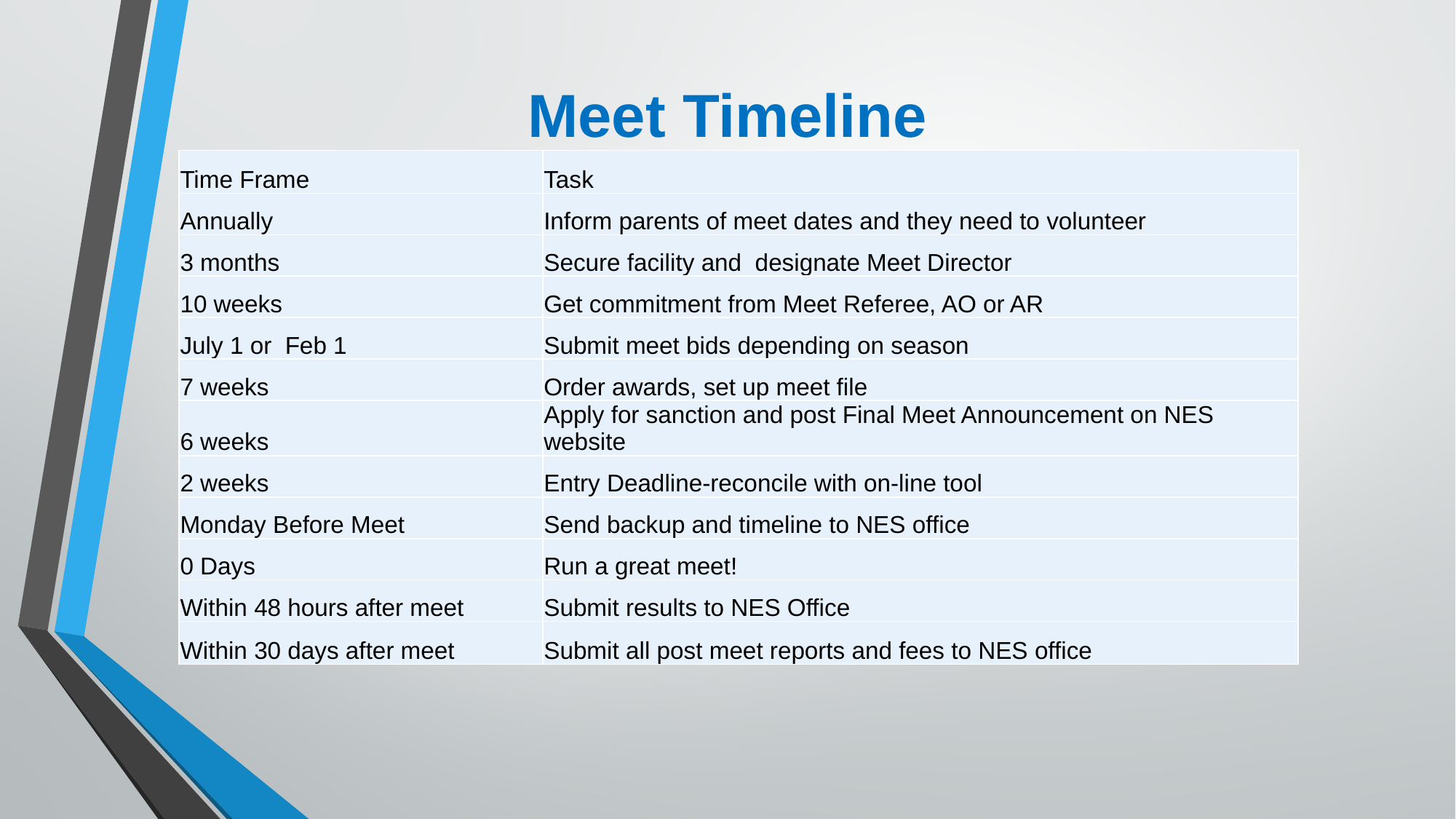

# Meet Timeline
| Time Frame | Task |
| --- | --- |
| Annually | Inform parents of meet dates and they need to volunteer |
| 3 months | Secure facility and designate Meet Director |
| 10 weeks | Get commitment from Meet Referee, AO or AR |
| July 1 or Feb 1 | Submit meet bids depending on season |
| 7 weeks | Order awards, set up meet file |
| 6 weeks | Apply for sanction and post Final Meet Announcement on NES website |
| 2 weeks | Entry Deadline-reconcile with on-line tool |
| Monday Before Meet | Send backup and timeline to NES office |
| 0 Days | Run a great meet! |
| Within 48 hours after meet | Submit results to NES Office |
| Within 30 days after meet | Submit all post meet reports and fees to NES office |